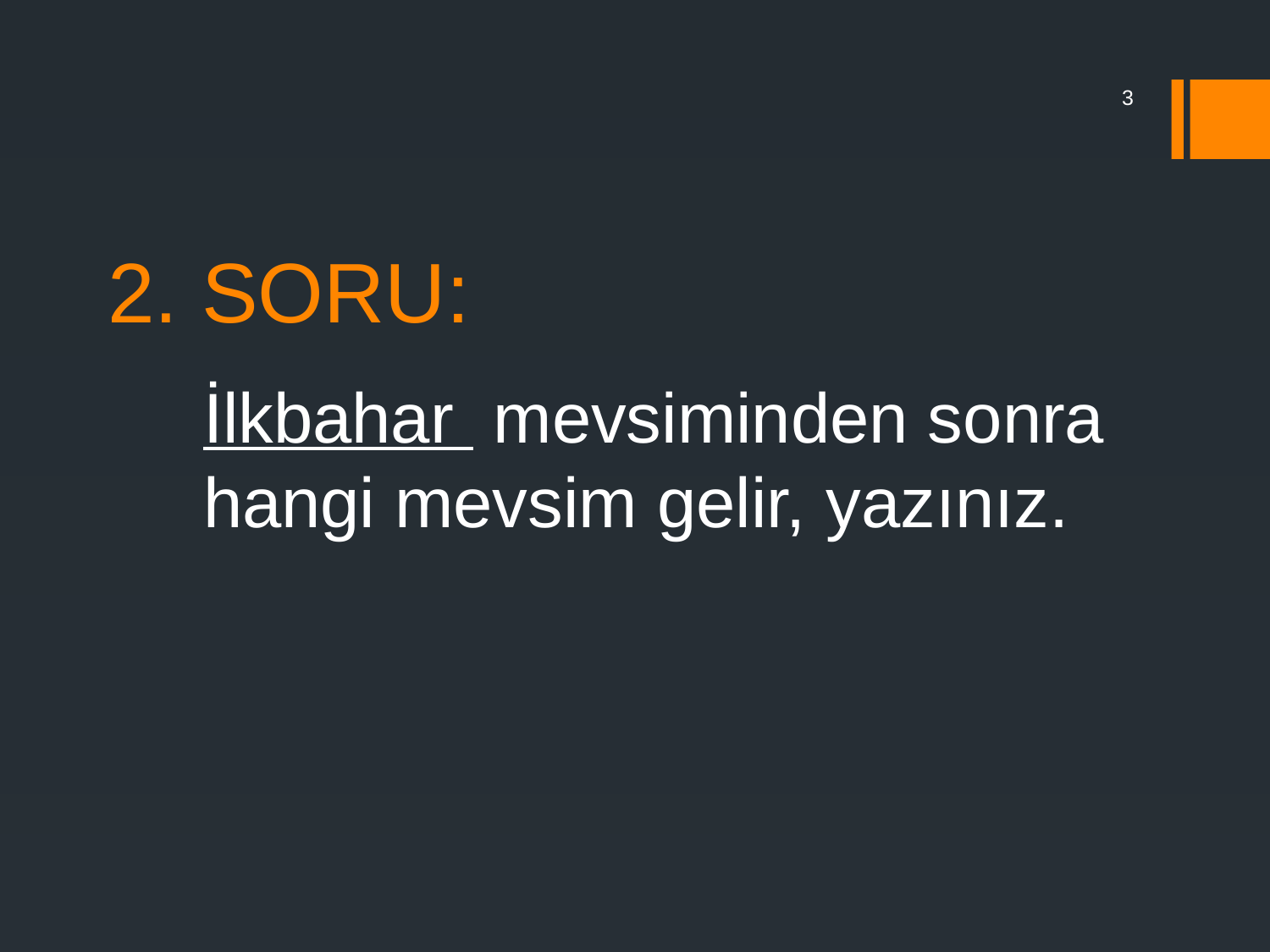

3

# 2. SORU:
İlkbahar  mevsiminden sonra hangi mevsim gelir, yazınız.